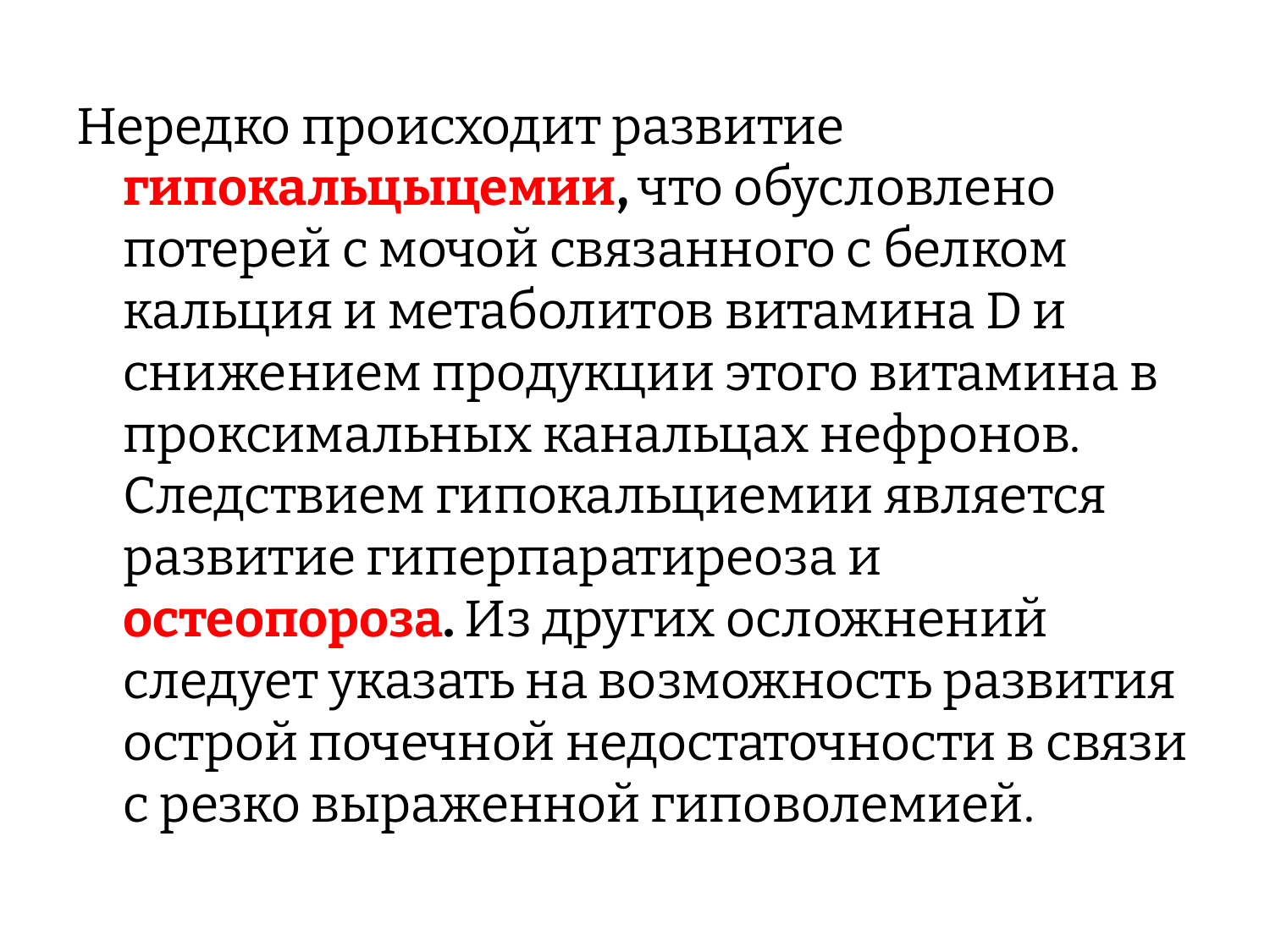

#
Нередко происходит развитие гипокальцыцемии, что обусловлено потерей с мочой связанного с белком кальция и метаболитов витамина D и снижением продукции этого витамина в проксимальных канальцах нефронов. Следствием гипокальциемии является развитие гиперпаратиреоза и остеопороза. Из других осложнений следует указать на возможность развития острой почечной недостаточности в связи с резко выраженной гиповолемией.